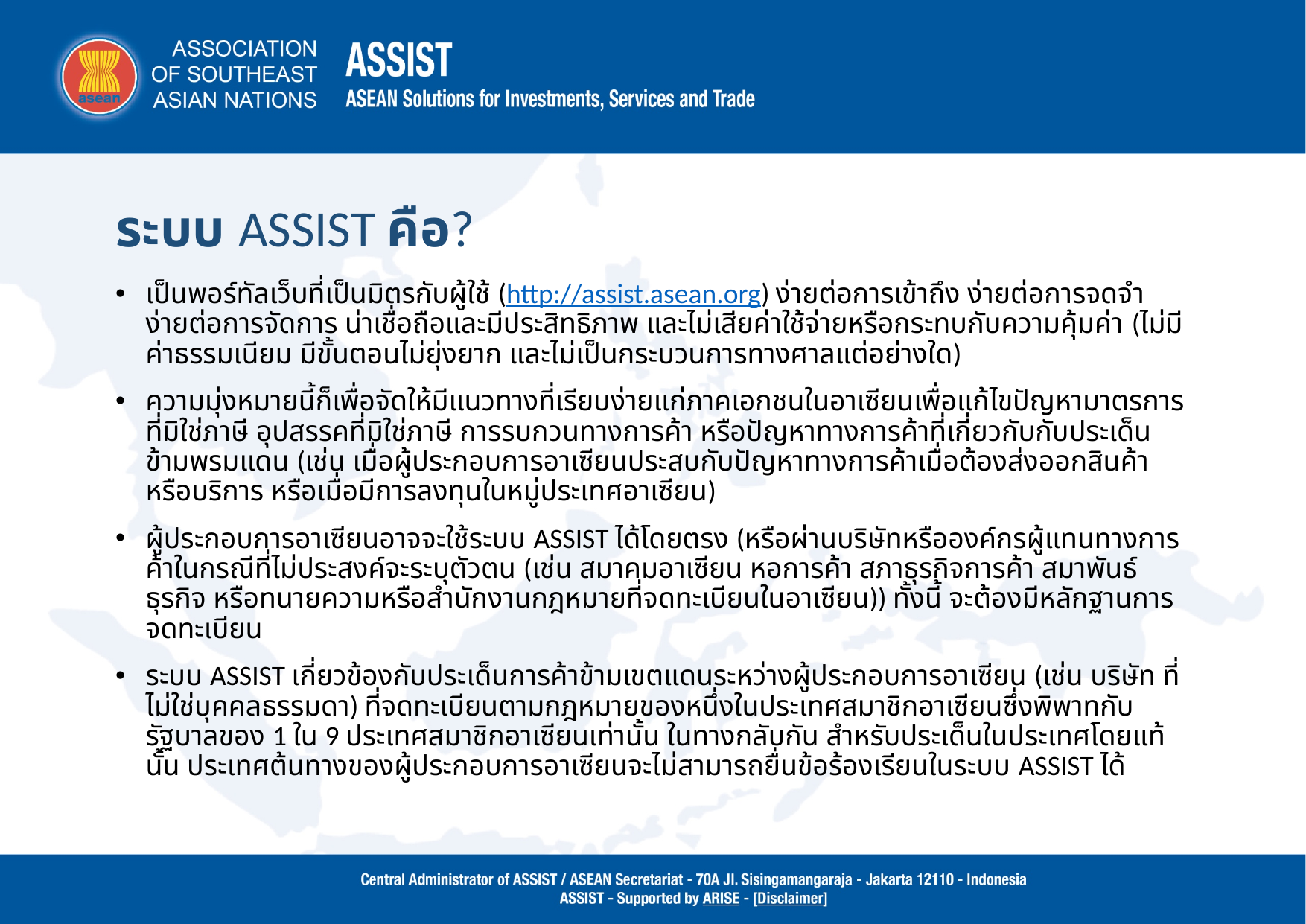

# ระบบ ASSIST คือ?
เป็นพอร์ทัลเว็บที่เป็นมิตรกับผู้ใช้ (http://assist.asean.org) ง่ายต่อการเข้าถึง ง่ายต่อการจดจำ ง่ายต่อการจัดการ น่าเชื่อถือและมีประสิทธิภาพ และไม่เสียค่าใช้จ่ายหรือกระทบกับความคุ้มค่า (ไม่มีค่าธรรมเนียม มีขั้นตอนไม่ยุ่งยาก และไม่เป็นกระบวนการทางศาลแต่อย่างใด)
ความมุ่งหมายนี้ก็เพื่อจัดให้มีแนวทางที่เรียบง่ายแก่ภาคเอกชนในอาเซียนเพื่อแก้ไขปัญหามาตรการที่มิใช่ภาษี อุปสรรคที่มิใช่ภาษี การรบกวนทางการค้า หรือปัญหาทางการค้าที่เกี่ยวกับกับประเด็นข้ามพรมแดน (เช่น เมื่อผู้ประกอบการอาเซียนประสบกับปัญหาทางการค้าเมื่อต้องส่งออกสินค้าหรือบริการ หรือเมื่อมีการลงทุนในหมู่ประเทศอาเซียน)
ผู้ประกอบการอาเซียนอาจจะใช้ระบบ ASSIST ได้โดยตรง (หรือผ่านบริษัทหรือองค์กรผู้แทนทางการค้าในกรณีที่ไม่ประสงค์จะระบุตัวตน (เช่น สมาคมอาเซียน หอการค้า สภาธุรกิจการค้า สมาพันธ์ธุรกิจ หรือทนายความหรือสำนักงานกฎหมายที่จดทะเบียนในอาเซียน)) ทั้งนี้ จะต้องมีหลักฐานการจดทะเบียน
ระบบ ASSIST เกี่ยวข้องกับประเด็นการค้าข้ามเขตแดนระหว่างผู้ประกอบการอาเซียน (เช่น บริษัท ที่ไม่ใช่บุคคลธรรมดา) ที่จดทะเบียนตามกฎหมายของหนึ่งในประเทศสมาชิกอาเซียนซึ่งพิพาทกับรัฐบาลของ 1 ใน 9 ประเทศสมาชิกอาเซียนเท่านั้น ในทางกลับกัน สำหรับประเด็นในประเทศโดยแท้นั้น ประเทศต้นทางของผู้ประกอบการอาเซียนจะไม่สามารถยื่นข้อร้องเรียนในระบบ ASSIST ได้